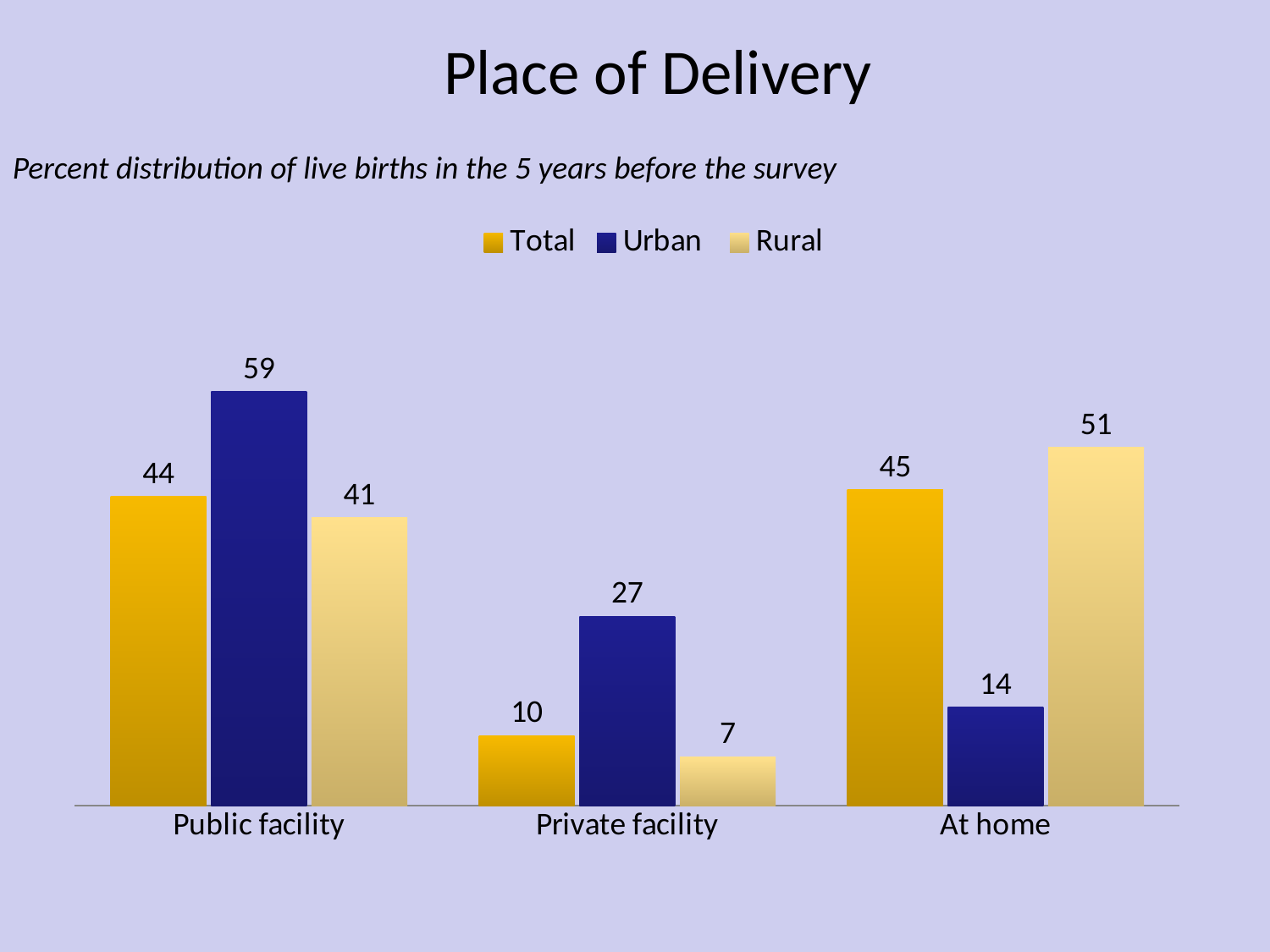

# Place of Delivery
Percent distribution of live births in the 5 years before the survey

### Chart

| Category | Total | Urban  | Rural |
|---|---|---|---|
| Public facility | 44.0 | 59.0 | 41.0 |
| Private facility | 10.0 | 27.0 | 7.0 |
| At home | 45.0 | 14.0 | 51.0 |